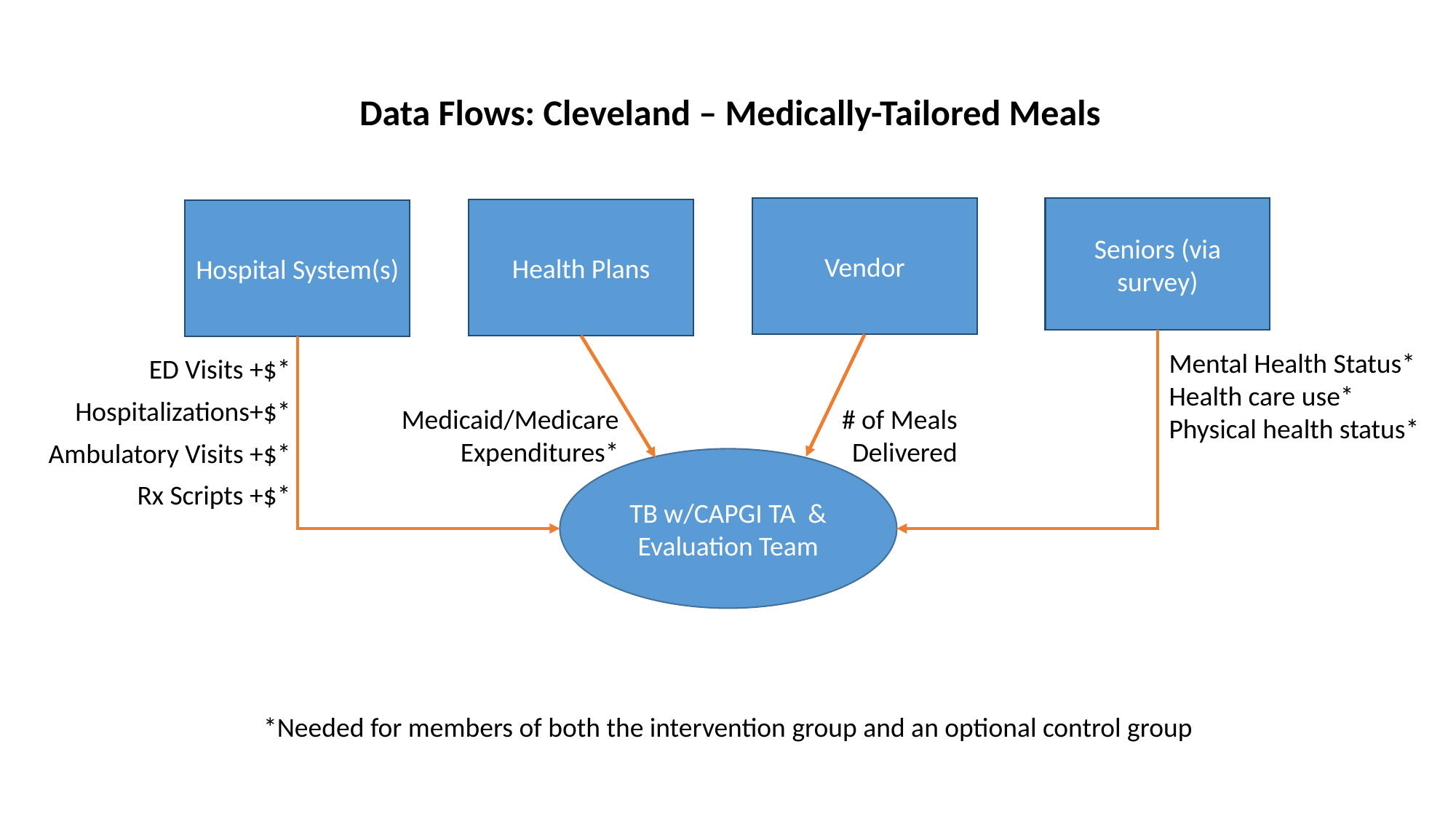

Data Flows: Cleveland – Medically-Tailored Meals
Seniors (via survey)
Vendor
Health Plans
Hospital System(s)
Mental Health Status*
Health care use*
Physical health status*
ED Visits +$*
Hospitalizations+$*
Ambulatory Visits +$*
Rx Scripts +$*

Medicaid/Medicare Expenditures*
 # of Meals Delivered
TB w/CAPGI TA  & Evaluation Team
*Needed for members of both the intervention group and an optional control group